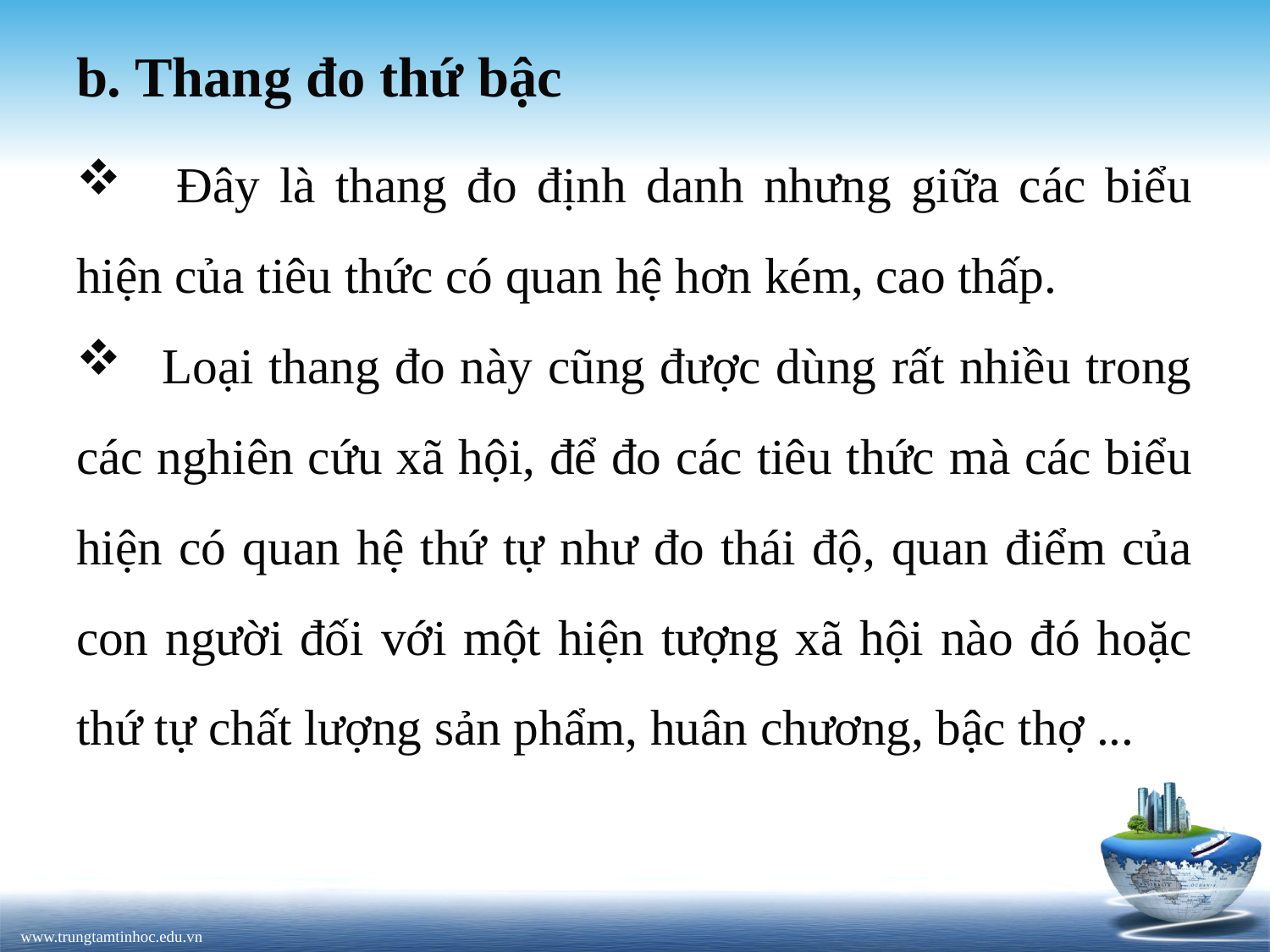

# b. Thang đo thứ bậc
   Đây là thang đo định danh nhưng giữa các biểu hiện của tiêu thức có quan hệ hơn kém, cao thấp.
   Loại thang đo này cũng được dùng rất nhiều trong các nghiên cứu xã hội, để đo các tiêu thức mà các biểu hiện có quan hệ thứ tự như đo thái độ, quan điểm của con người đối với một hiện tượng xã hội nào đó hoặc thứ tự chất lượng sản phẩm, huân chương, bậc thợ ...